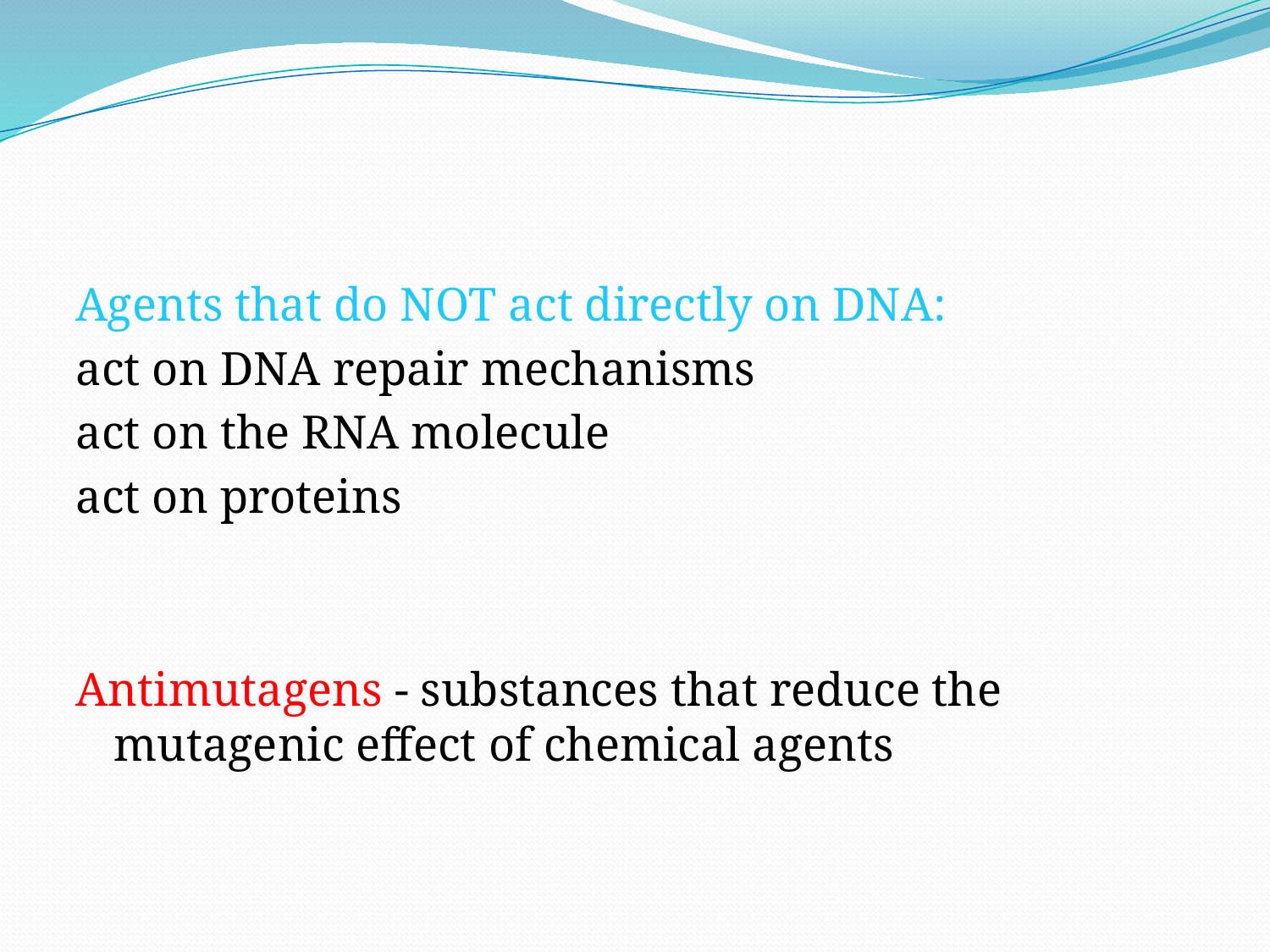

Agents that do NOT act directly on DNA:
act on DNA repair mechanisms
act on the RNA molecule
act on proteins

Antimutagens - substances that reduce the mutagenic effect of chemical agents